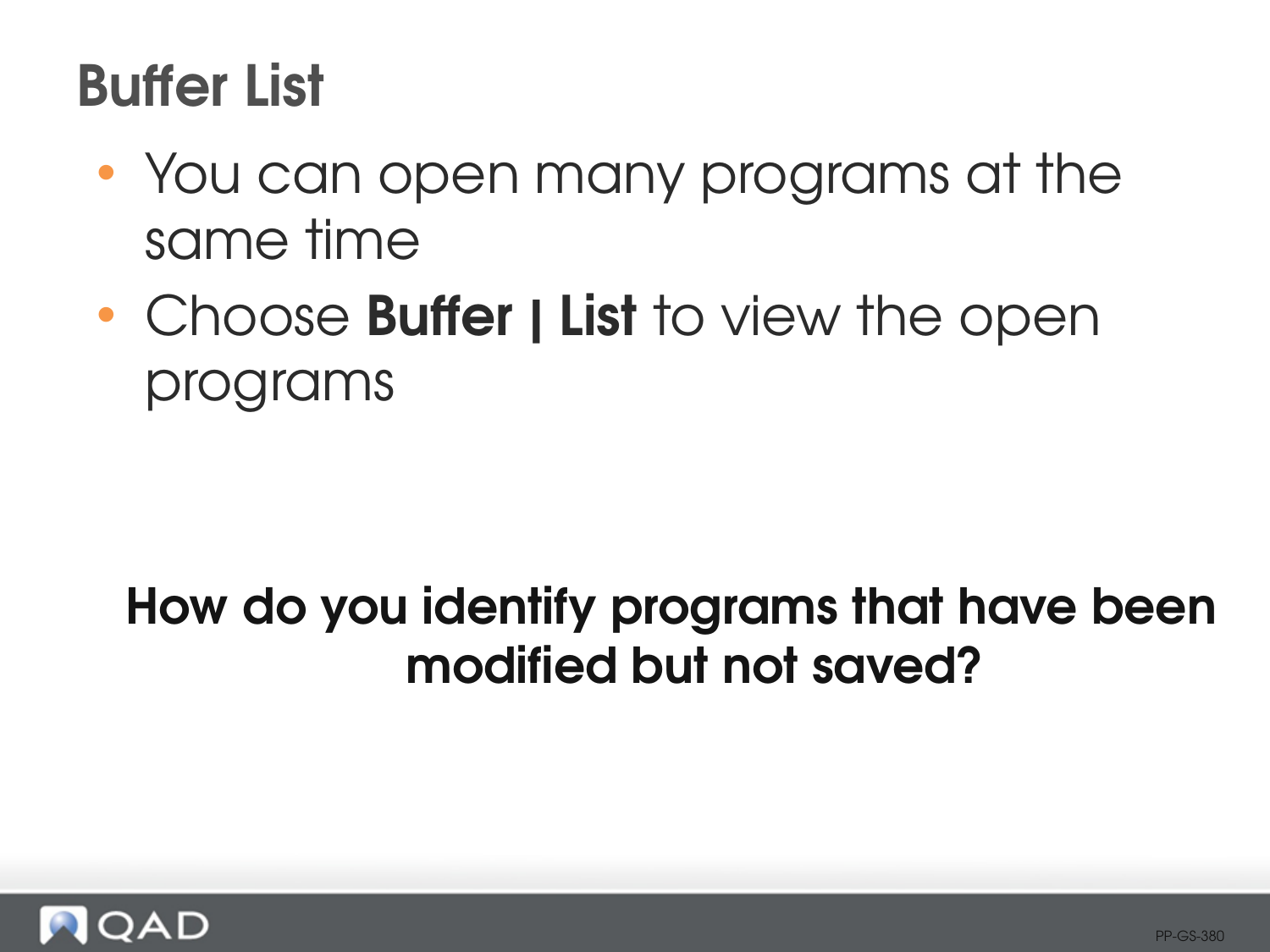

# Buffer List
You can open many programs at the same time
Choose Buffer | List to view the open programs

How do you identify programs that have been modified but not saved?
PP-GS-380